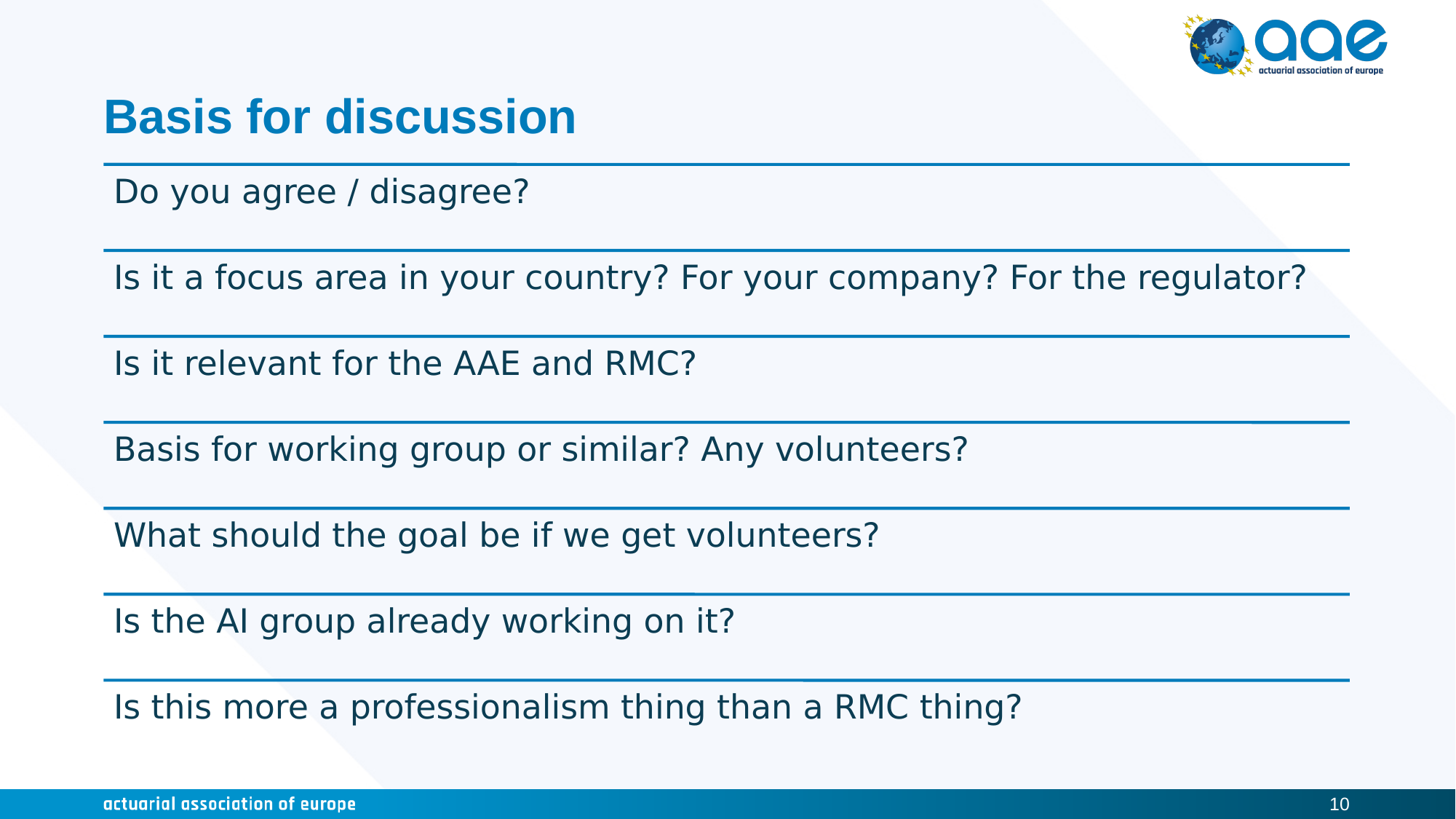

# Basis for discussion
Do you agree / disagree?
Is it a focus area in your country? For your company? For the regulator?
Is it relevant for the AAE and RMC?
Basis for working group or similar? Any volunteers?
What should the goal be if we get volunteers?
Is the AI group already working on it?
Is this more a professionalism thing than a RMC thing?
10